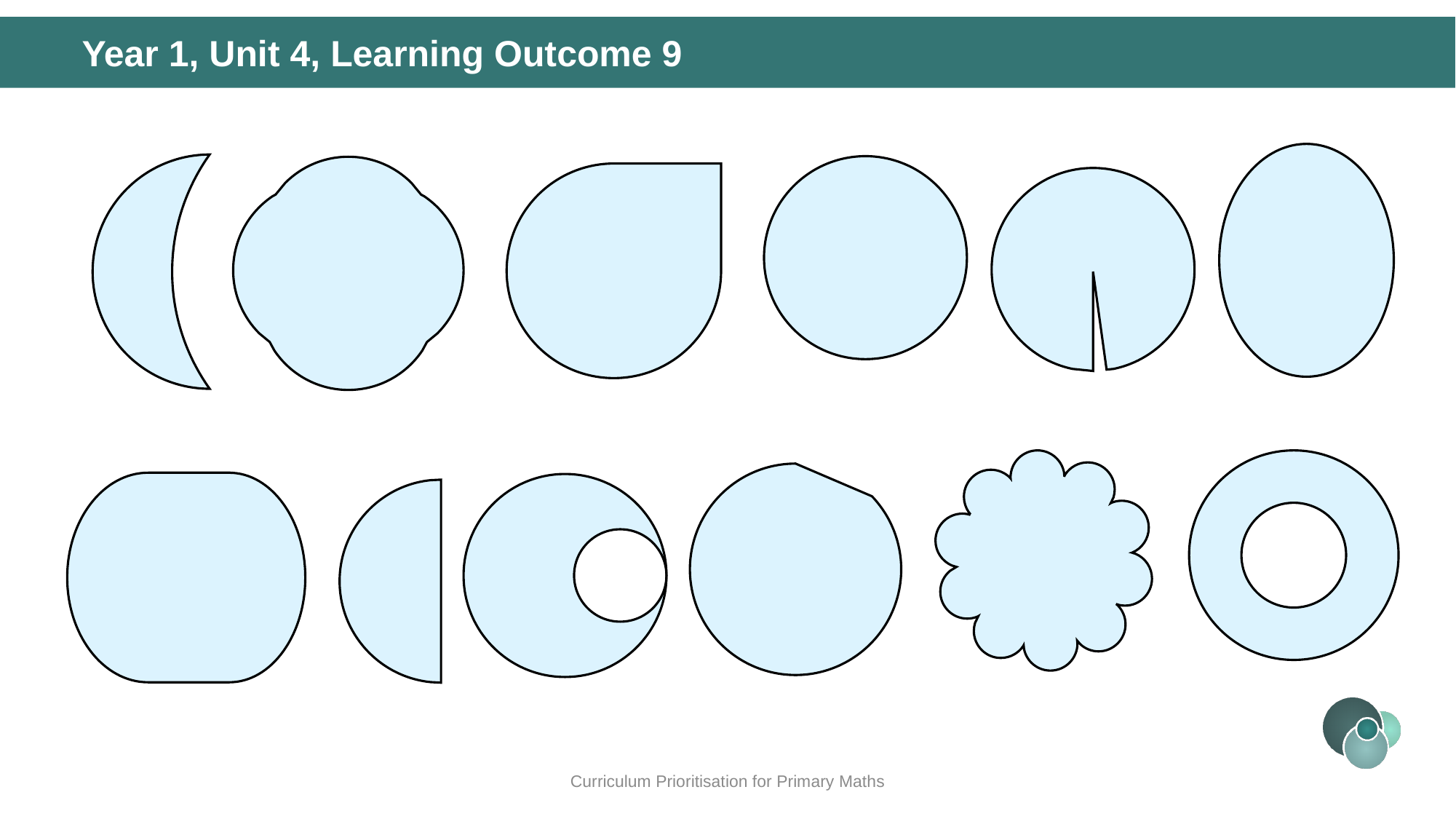

# Year 1, Unit 4, Learning Outcome 9

Curriculum Prioritisation for Primary Maths